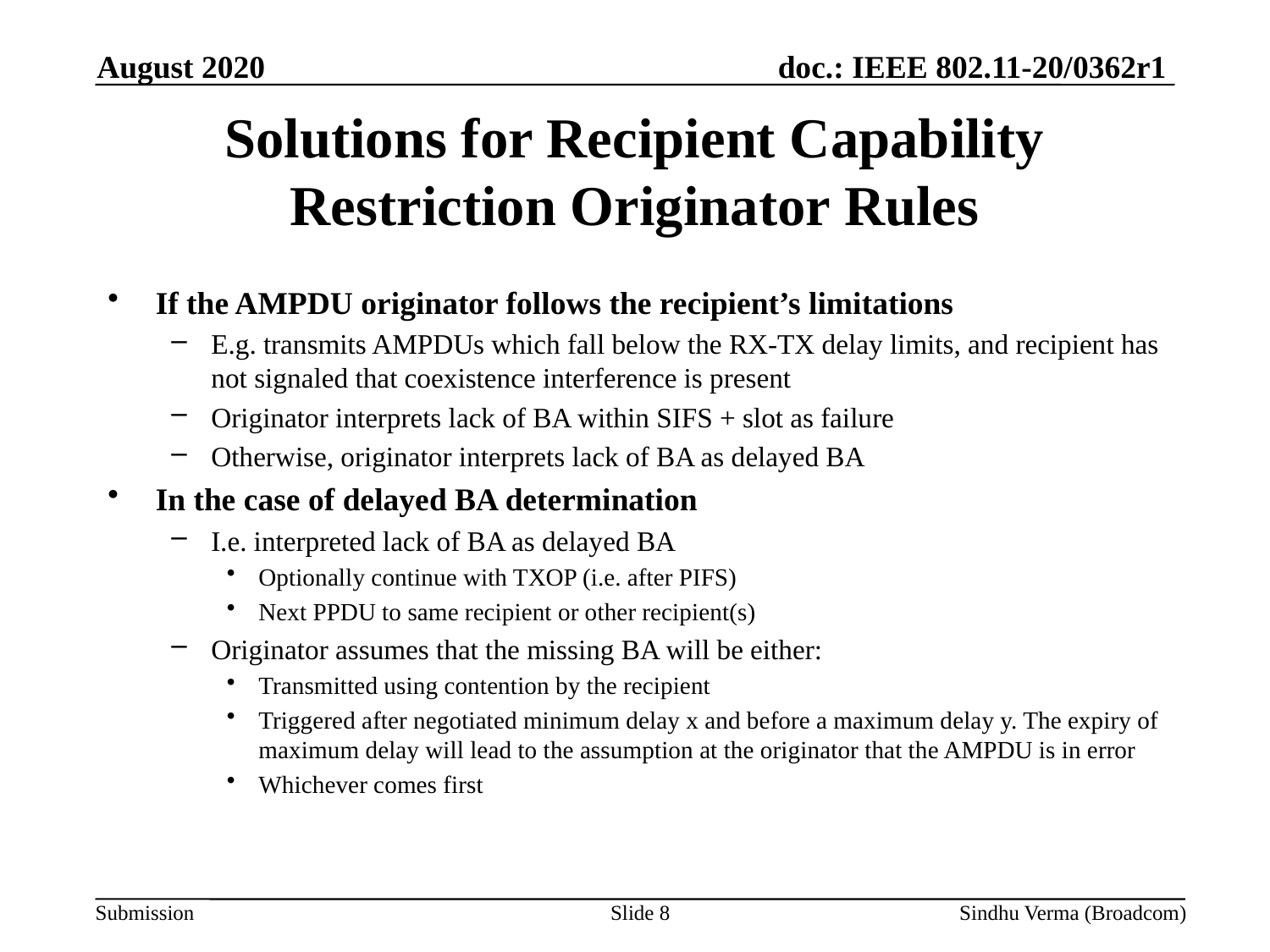

August 2020
# Solutions for Recipient Capability Restriction Originator Rules
If the AMPDU originator follows the recipient’s limitations
E.g. transmits AMPDUs which fall below the RX-TX delay limits, and recipient has not signaled that coexistence interference is present
Originator interprets lack of BA within SIFS + slot as failure
Otherwise, originator interprets lack of BA as delayed BA
In the case of delayed BA determination
I.e. interpreted lack of BA as delayed BA
Optionally continue with TXOP (i.e. after PIFS)
Next PPDU to same recipient or other recipient(s)
Originator assumes that the missing BA will be either:
Transmitted using contention by the recipient
Triggered after negotiated minimum delay x and before a maximum delay y. The expiry of maximum delay will lead to the assumption at the originator that the AMPDU is in error
Whichever comes first
Slide 8
Sindhu Verma (Broadcom)